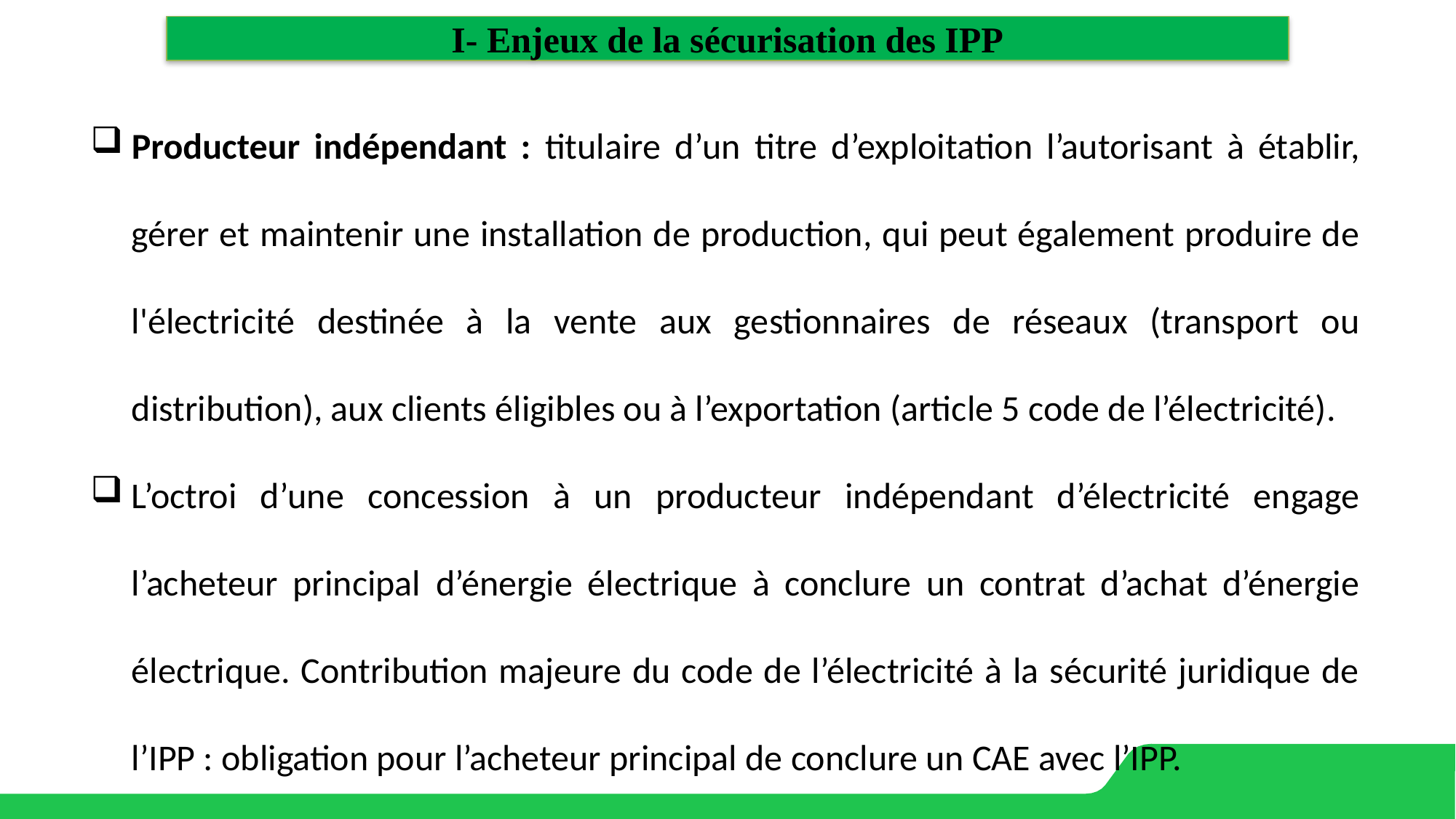

# I- Enjeux de la sécurisation des IPP
Producteur indépendant : titulaire d’un titre d’exploitation l’autorisant à établir, gérer et maintenir une installation de production, qui peut également produire de l'électricité destinée à la vente aux gestionnaires de réseaux (transport ou distribution), aux clients éligibles ou à l’exportation (article 5 code de l’électricité).
L’octroi d’une concession à un producteur indépendant d’électricité engage l’acheteur principal d’énergie électrique à conclure un contrat d’achat d’énergie électrique. Contribution majeure du code de l’électricité à la sécurité juridique de l’IPP : obligation pour l’acheteur principal de conclure un CAE avec l’IPP.